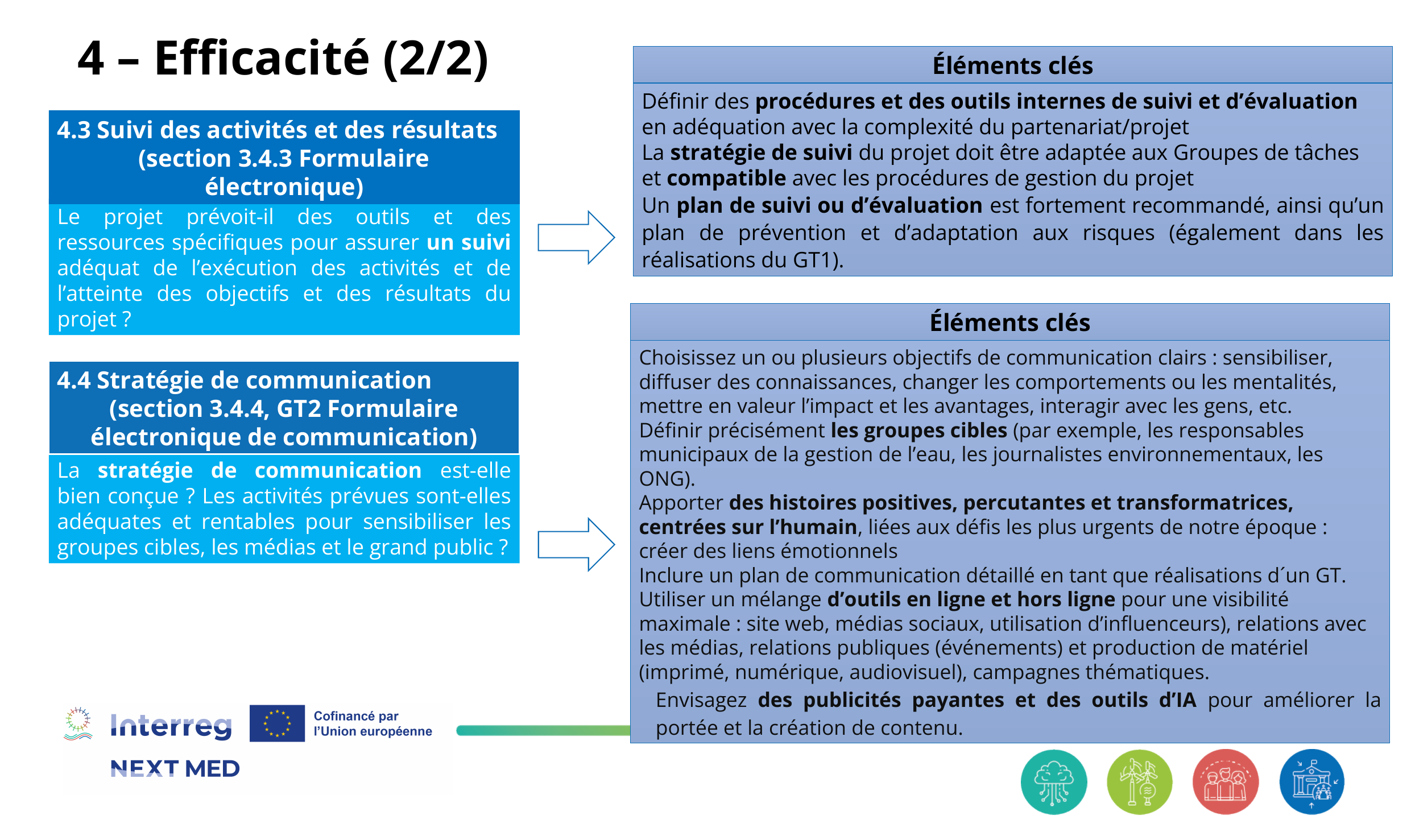

# 4 – Efficacité (2/2)
Éléments clés
Définir des procédures et des outils internes de suivi et d’évaluation en adéquation avec la complexité du partenariat/projet
La stratégie de suivi du projet doit être adaptée aux Groupes de tâches et compatible avec les procédures de gestion du projet
Un plan de suivi ou d’évaluation est fortement recommandé, ainsi qu’un plan de prévention et d’adaptation aux risques (également dans les réalisations du GT1).
4.3 Suivi des activités et des résultats
(section 3.4.3 Formulaire électronique)
Le projet prévoit-il des outils et des ressources spécifiques pour assurer un suivi adéquat de l’exécution des activités et de l’atteinte des objectifs et des résultats du projet ?

Éléments clés
Choisissez un ou plusieurs objectifs de communication clairs : sensibiliser, diffuser des connaissances, changer les comportements ou les mentalités, mettre en valeur l’impact et les avantages, interagir avec les gens, etc.
Définir précisément les groupes cibles (par exemple, les responsables municipaux de la gestion de l’eau, les journalistes environnementaux, les ONG).
Apporter des histoires positives, percutantes et transformatrices, centrées sur l’humain, liées aux défis les plus urgents de notre époque : créer des liens émotionnels
Inclure un plan de communication détaillé en tant que réalisations d´un GT.
Utiliser un mélange d’outils en ligne et hors ligne pour une visibilité maximale : site web, médias sociaux, utilisation d’influenceurs), relations avec les médias, relations publiques (événements) et production de matériel (imprimé, numérique, audiovisuel), campagnes thématiques.
Envisagez des publicités payantes et des outils d’IA pour améliorer la portée et la création de contenu.
4.4 Stratégie de communication
(section 3.4.4, GT2 Formulaire électronique de communication)
La stratégie de communication est-elle bien conçue ? Les activités prévues sont-elles adéquates et rentables pour sensibiliser les groupes cibles, les médias et le grand public ?